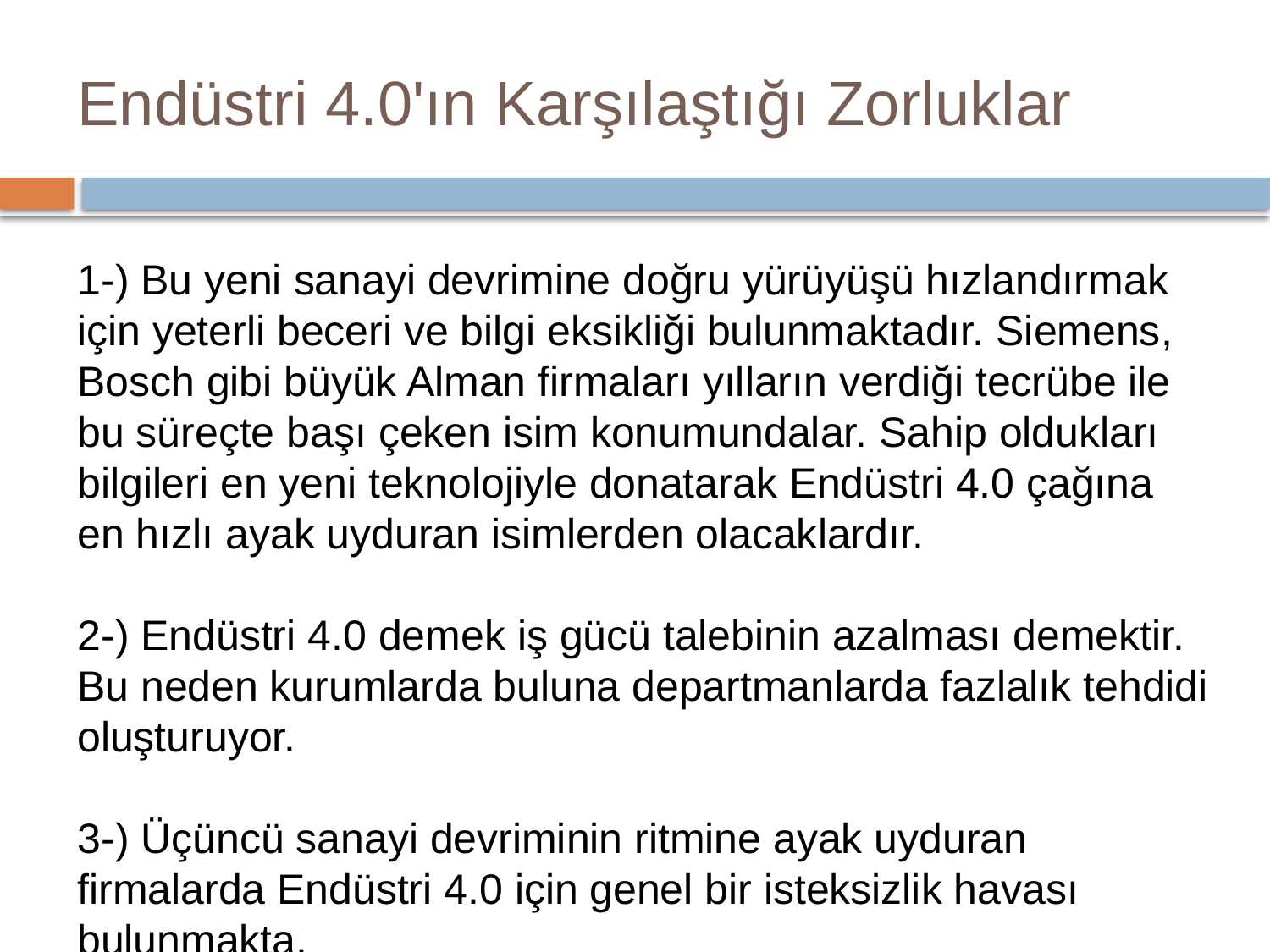

# Endüstri 4.0'ın Karşılaştığı Zorluklar
1-) Bu yeni sanayi devrimine doğru yürüyüşü hızlandırmak için yeterli beceri ve bilgi eksikliği bulunmaktadır. Siemens, Bosch gibi büyük Alman firmaları yılların verdiği tecrübe ile bu süreçte başı çeken isim konumundalar. Sahip oldukları bilgileri en yeni teknolojiyle donatarak Endüstri 4.0 çağına en hızlı ayak uyduran isimlerden olacaklardır.

2-) Endüstri 4.0 demek iş gücü talebinin azalması demektir. Bu neden kurumlarda buluna departmanlarda fazlalık tehdidi oluşturuyor.

3-) Üçüncü sanayi devriminin ritmine ayak uyduran firmalarda Endüstri 4.0 için genel bir isteksizlik havası bulunmakta.